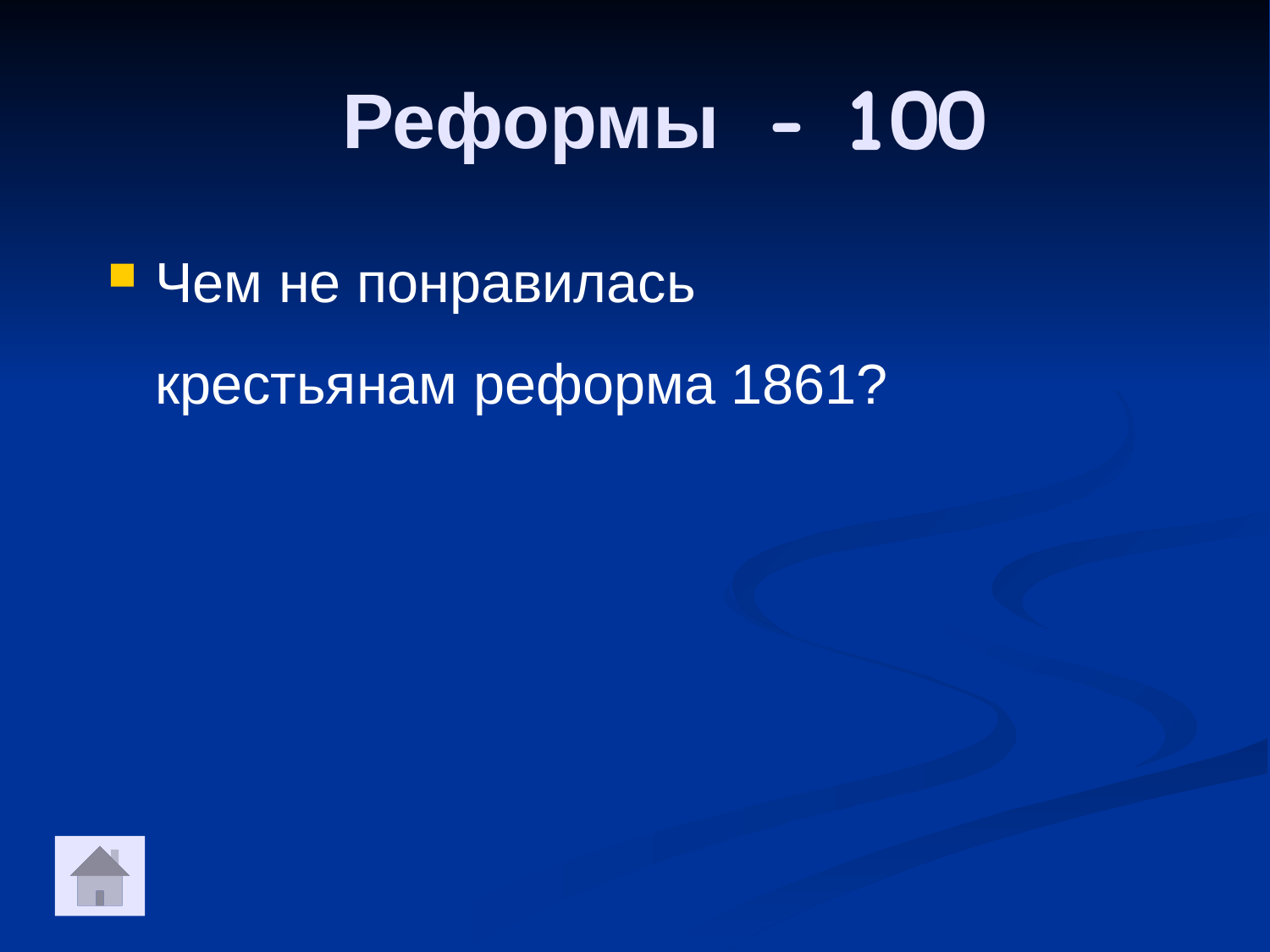

Реформы  - 100
Чем не понравилась крестьянам реформа 1861?